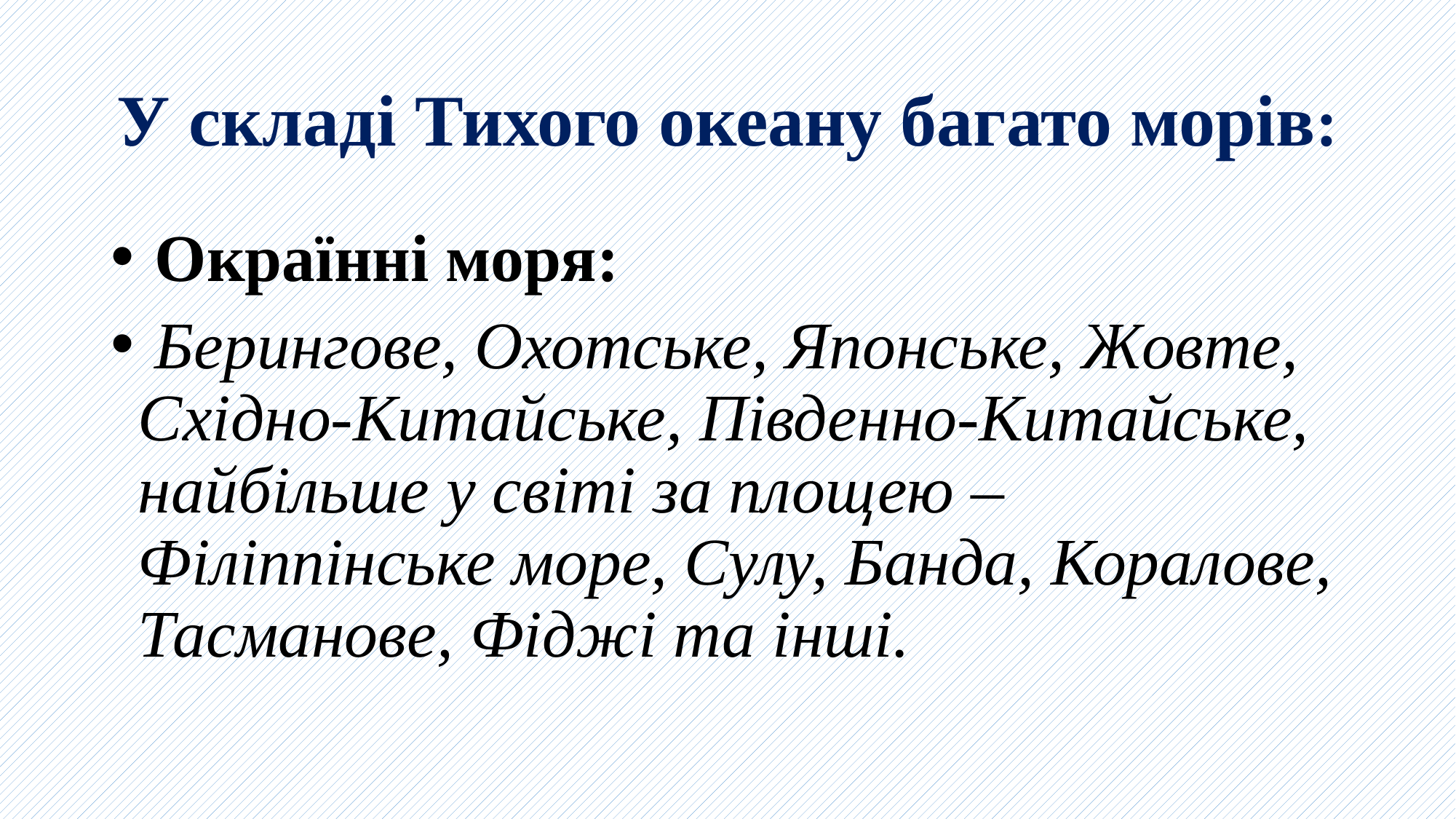

# У складі Тихого океану багато морів:
 Окраїнні моря:
 Берингове, Охотське, Японське, Жовте, Східно-Китайське, Південно-Китайське, найбільше у світі за площею – Філіппінське море, Сулу, Банда, Коралове, Тасманове, Фіджі та інші.